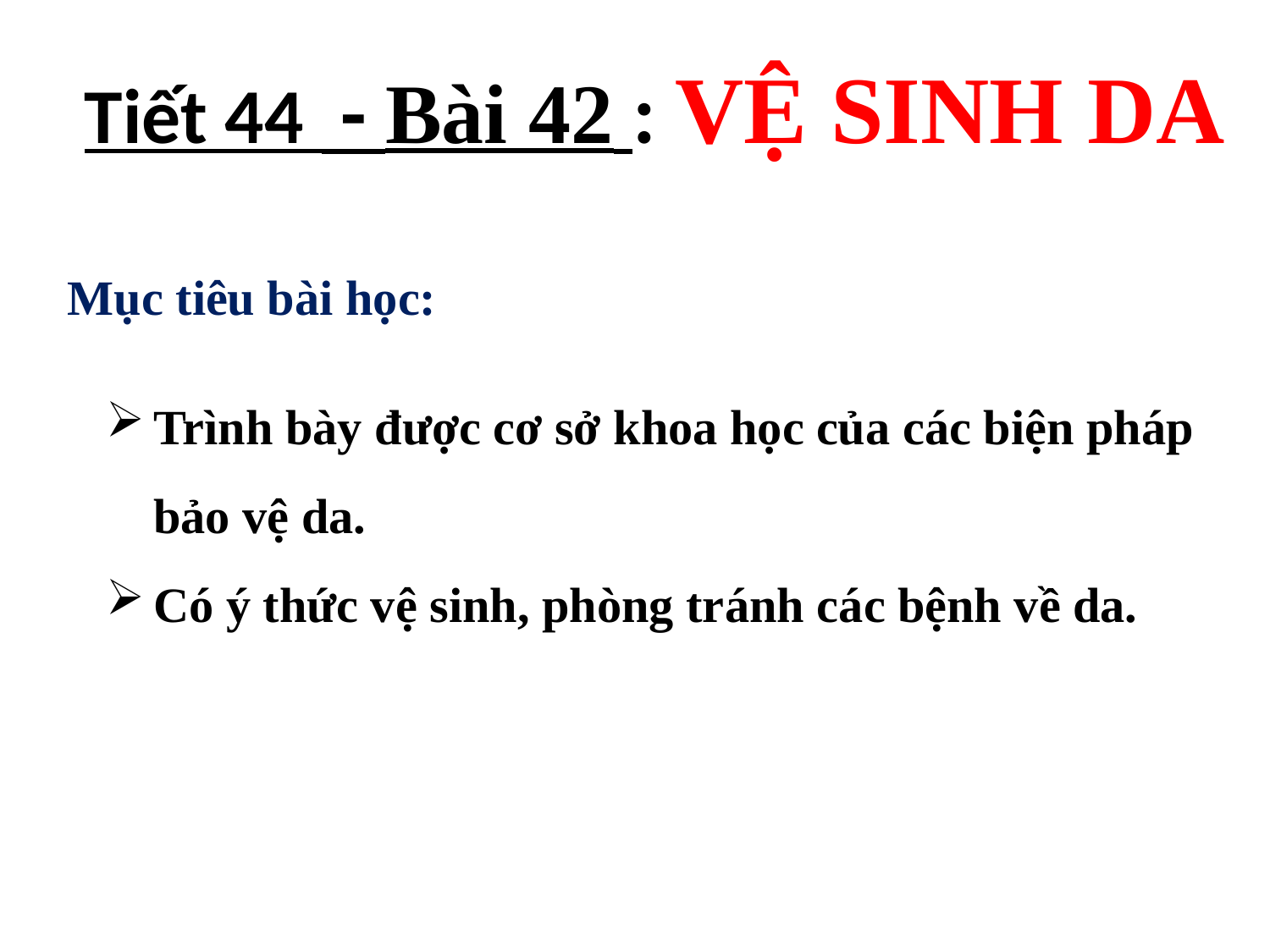

Tiết 44  - Bài 42 : VỆ SINH DA
Mục tiêu bài học:
Trình bày được cơ sở khoa học của các biện pháp bảo vệ da.
Có ý thức vệ sinh, phòng tránh các bệnh về da.